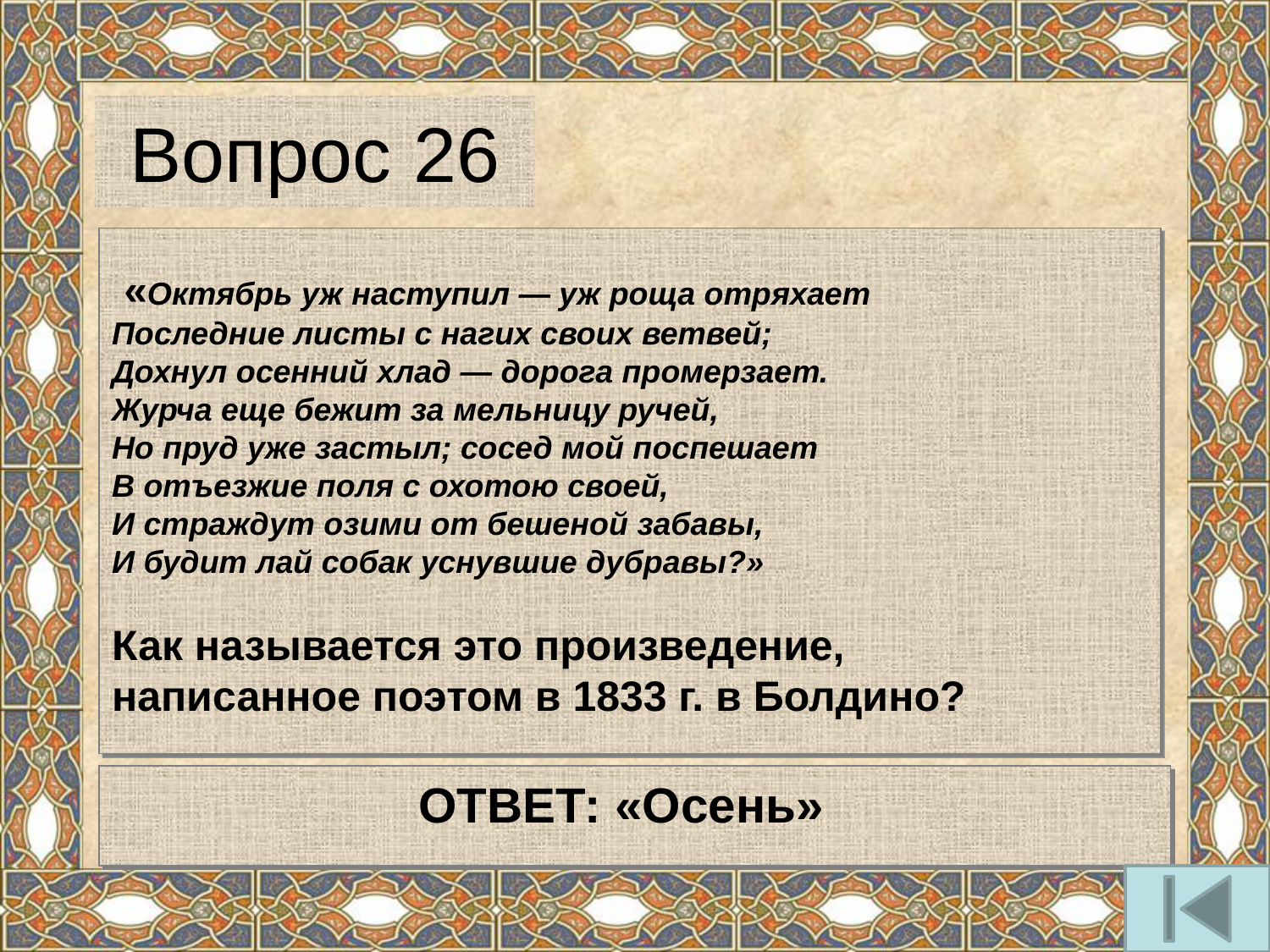

Вопрос 26
 «Октябрь уж наступил — уж роща отряхает
Последние листы с нагих своих ветвей;
Дохнул осенний хлад — дорога промерзает.
Журча еще бежит за мельницу ручей,
Но пруд уже застыл; сосед мой поспешает
В отъезжие поля с охотою своей,
И страждут озими от бешеной забавы,
И будит лай собак уснувшие дубравы?»

Как называется это произведение,
написанное поэтом в 1833 г. в Болдино?

ОТВЕТ: «Осень»